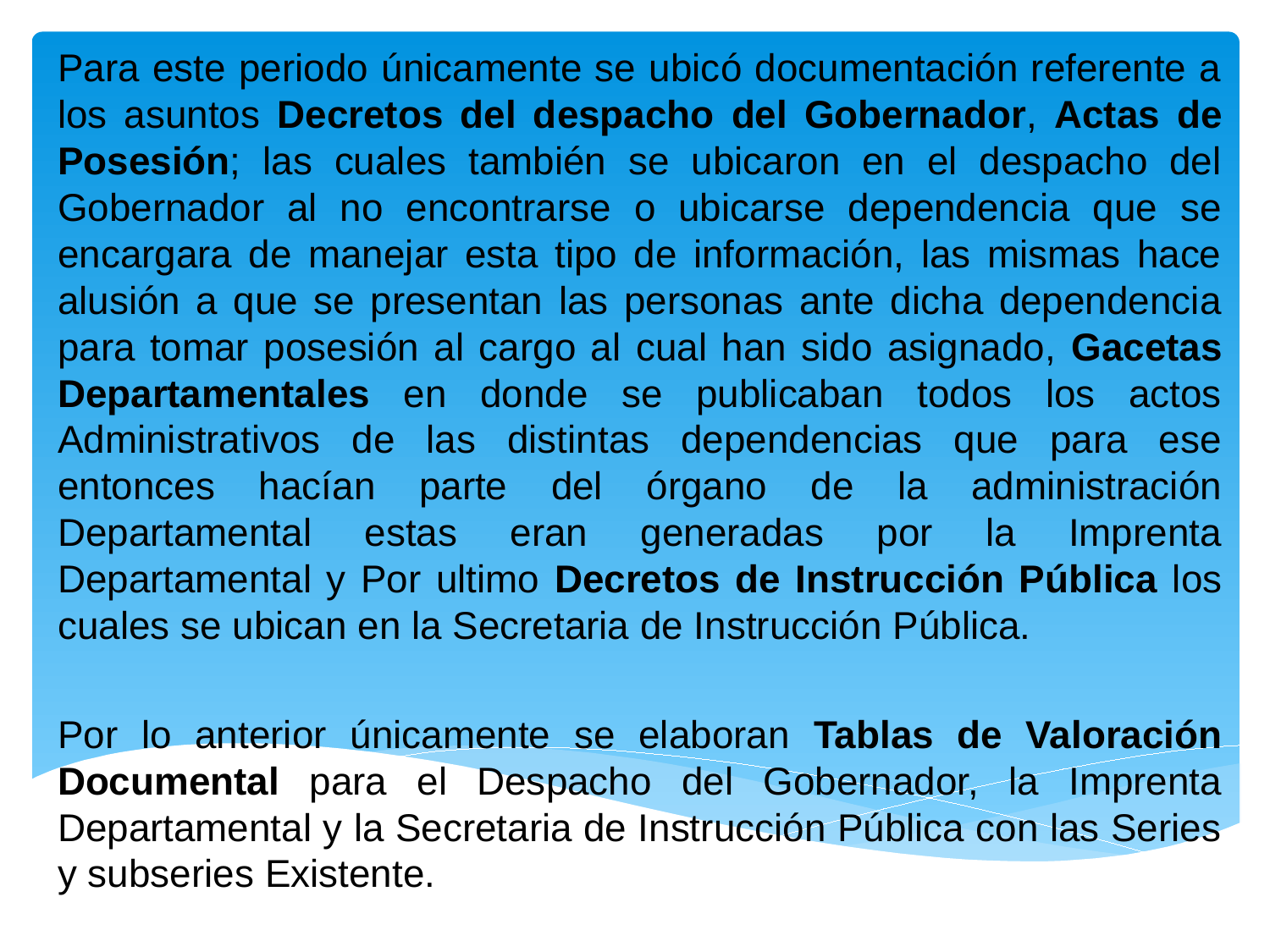

Para este periodo únicamente se ubicó documentación referente a los asuntos Decretos del despacho del Gobernador, Actas de Posesión; las cuales también se ubicaron en el despacho del Gobernador al no encontrarse o ubicarse dependencia que se encargara de manejar esta tipo de información, las mismas hace alusión a que se presentan las personas ante dicha dependencia para tomar posesión al cargo al cual han sido asignado, Gacetas Departamentales en donde se publicaban todos los actos Administrativos de las distintas dependencias que para ese entonces hacían parte del órgano de la administración Departamental estas eran generadas por la Imprenta Departamental y Por ultimo Decretos de Instrucción Pública los cuales se ubican en la Secretaria de Instrucción Pública.

Por lo anterior únicamente se elaboran Tablas de Valoración Documental para el Despacho del Gobernador, la Imprenta Departamental y la Secretaria de Instrucción Pública con las Series y subseries Existente.